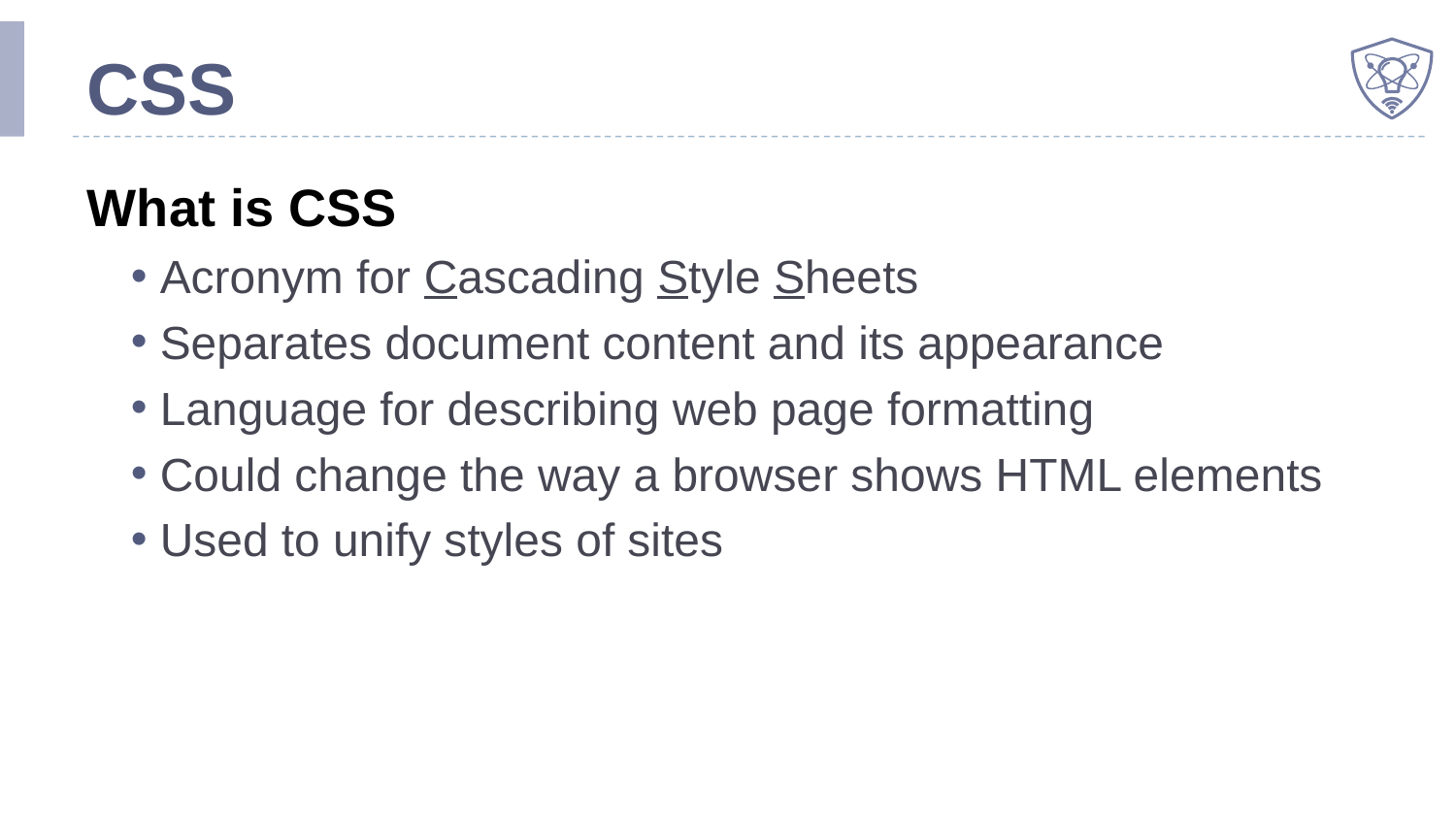

# CSS
What is CSS
Acronym for Cascading Style Sheets
Separates document content and its appearance
Language for describing web page formatting
Could change the way a browser shows HTML elements
Used to unify styles of sites